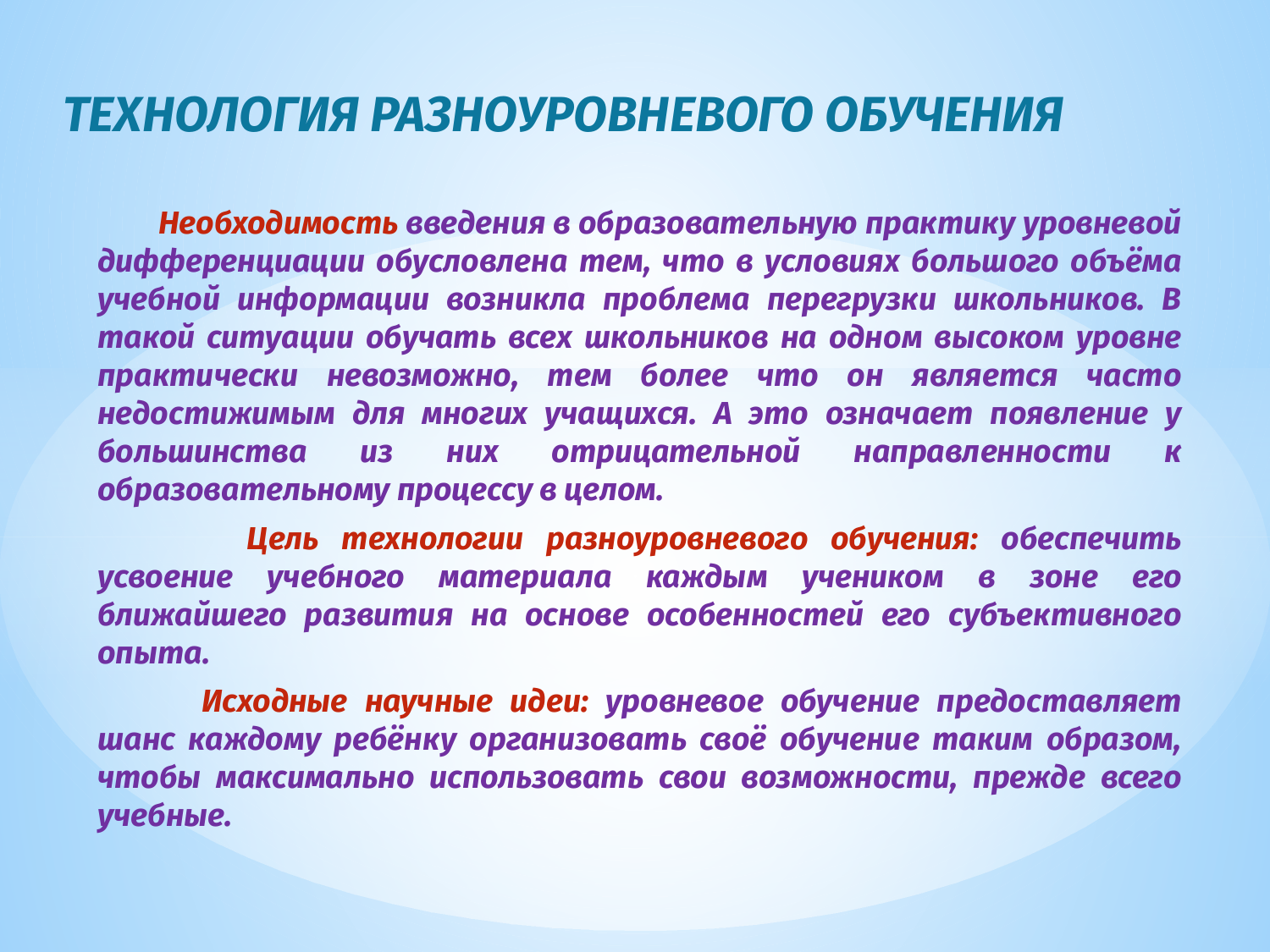

# ТЕХНОЛОГИЯ РАЗНОУРОВНЕВОГО ОБУЧЕНИЯ
        Необходимость введения в образовательную практику уровневой дифференциации обусловлена тем, что в условиях большого объёма учебной информации возникла проблема перегрузки школьников. В такой ситуации обучать всех школьников на одном высоком уровне практически невозможно, тем более что он является часто недостижимым для многих учащихся. А это означает появление у большинства из них отрицательной направленности к образовательному процессу в целом.
	  Цель технологии разноуровневого обучения: обеспечить усвоение учебного материала каждым учеником в зоне его ближайшего развития на основе особенностей его субъективного опыта.
	Исходные научные идеи: уровневое обучение предоставляет шанс каждому ребёнку организовать своё обучение таким образом, чтобы максимально использовать свои возможности, прежде всего учебные.